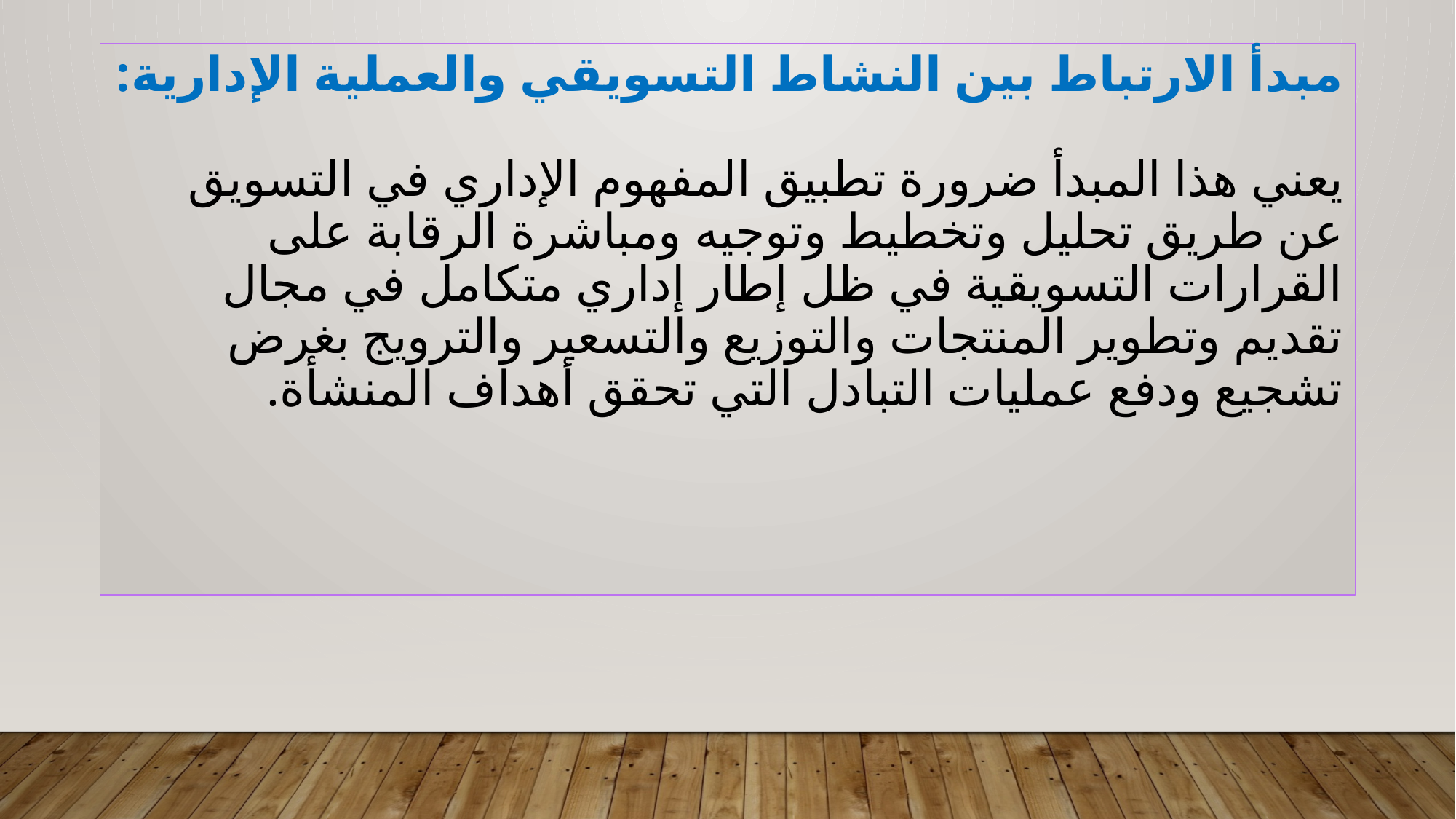

# مبدأ الارتباط بين النشاط التسويقي والعملية الإدارية: يعني هذا المبدأ ضرورة تطبيق المفهوم الإداري في التسويق عن طريق تحليل وتخطيط وتوجيه ومباشرة الرقابة على القرارات التسويقية في ظل إطار إداري متكامل في مجال تقديم وتطوير المنتجات والتوزيع والتسعير والترويج بغرض تشجيع ودفع عمليات التبادل التي تحقق أهداف المنشأة.